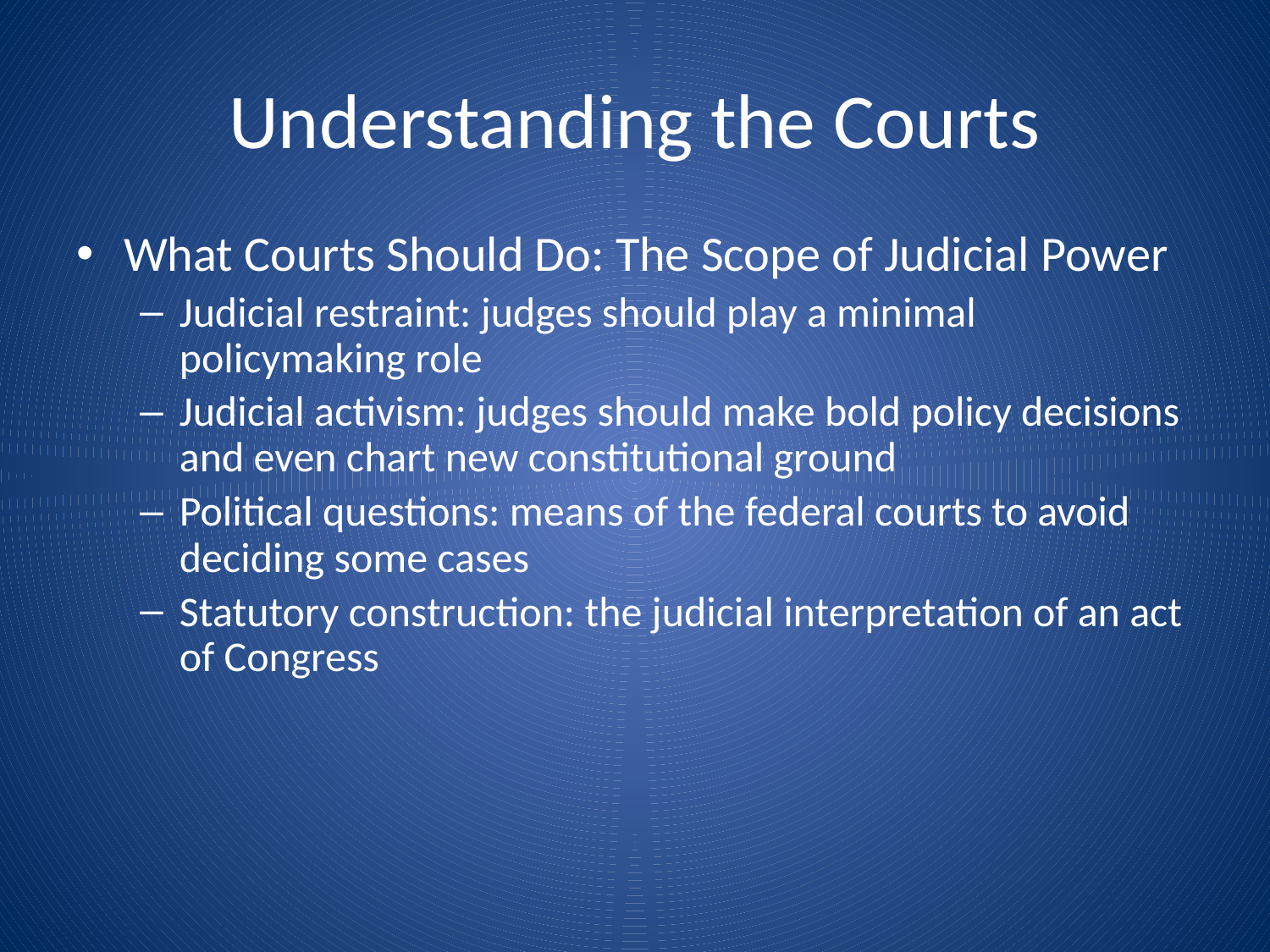

# Understanding the Courts
What Courts Should Do: The Scope of Judicial Power
Judicial restraint: judges should play a minimal policymaking role
Judicial activism: judges should make bold policy decisions and even chart new constitutional ground
Political questions: means of the federal courts to avoid deciding some cases
Statutory construction: the judicial interpretation of an act of Congress